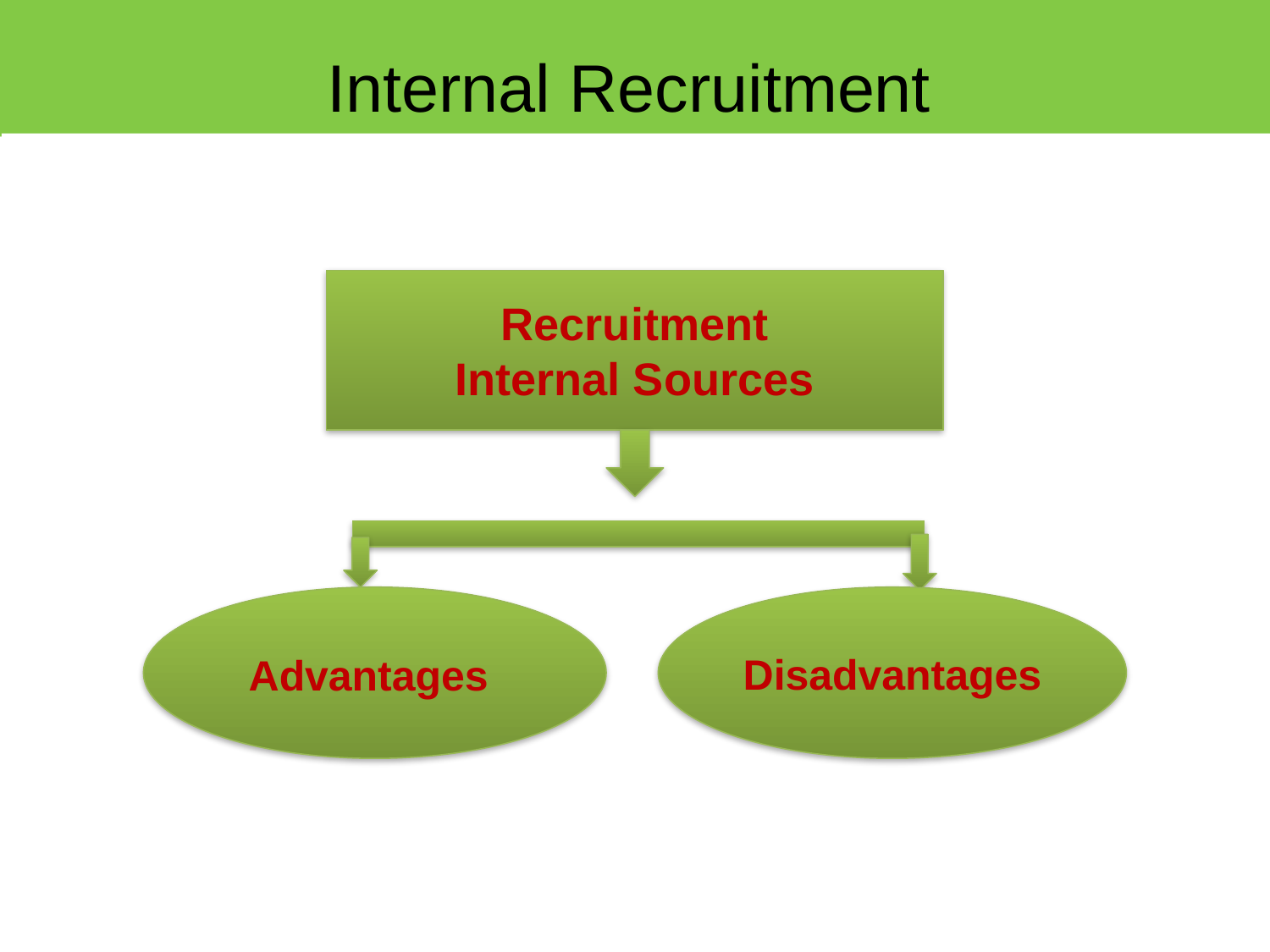

Internal Recruitment

Recruitment
 Internal Sources

Advantages
Disadvantages